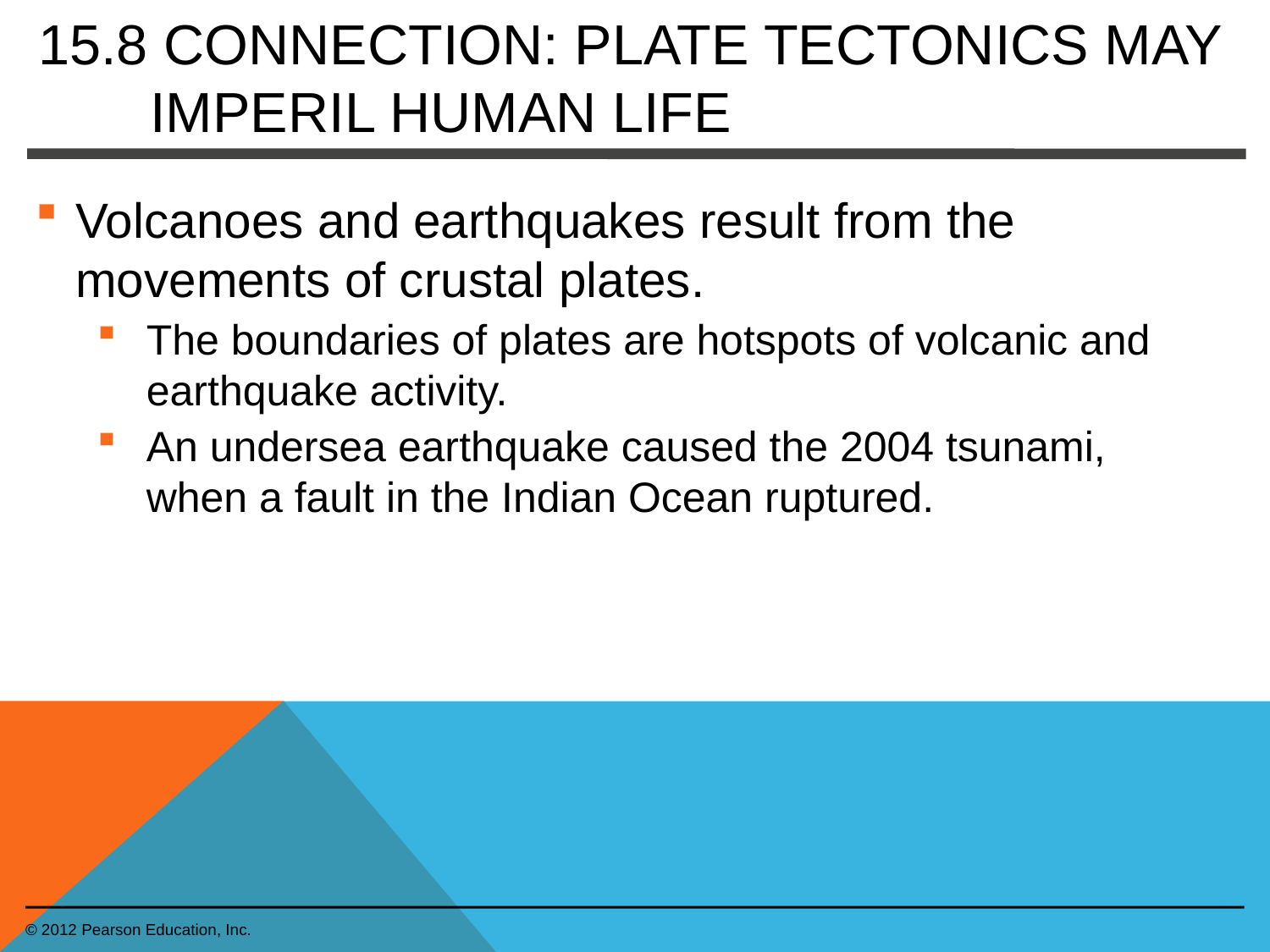

15.8 CONNECTION: Plate tectonics may imperil human life
0

Volcanoes and earthquakes result from the movements of crustal plates.
The boundaries of plates are hotspots of volcanic and earthquake activity.
An undersea earthquake caused the 2004 tsunami, when a fault in the Indian Ocean ruptured.

© 2012 Pearson Education, Inc.